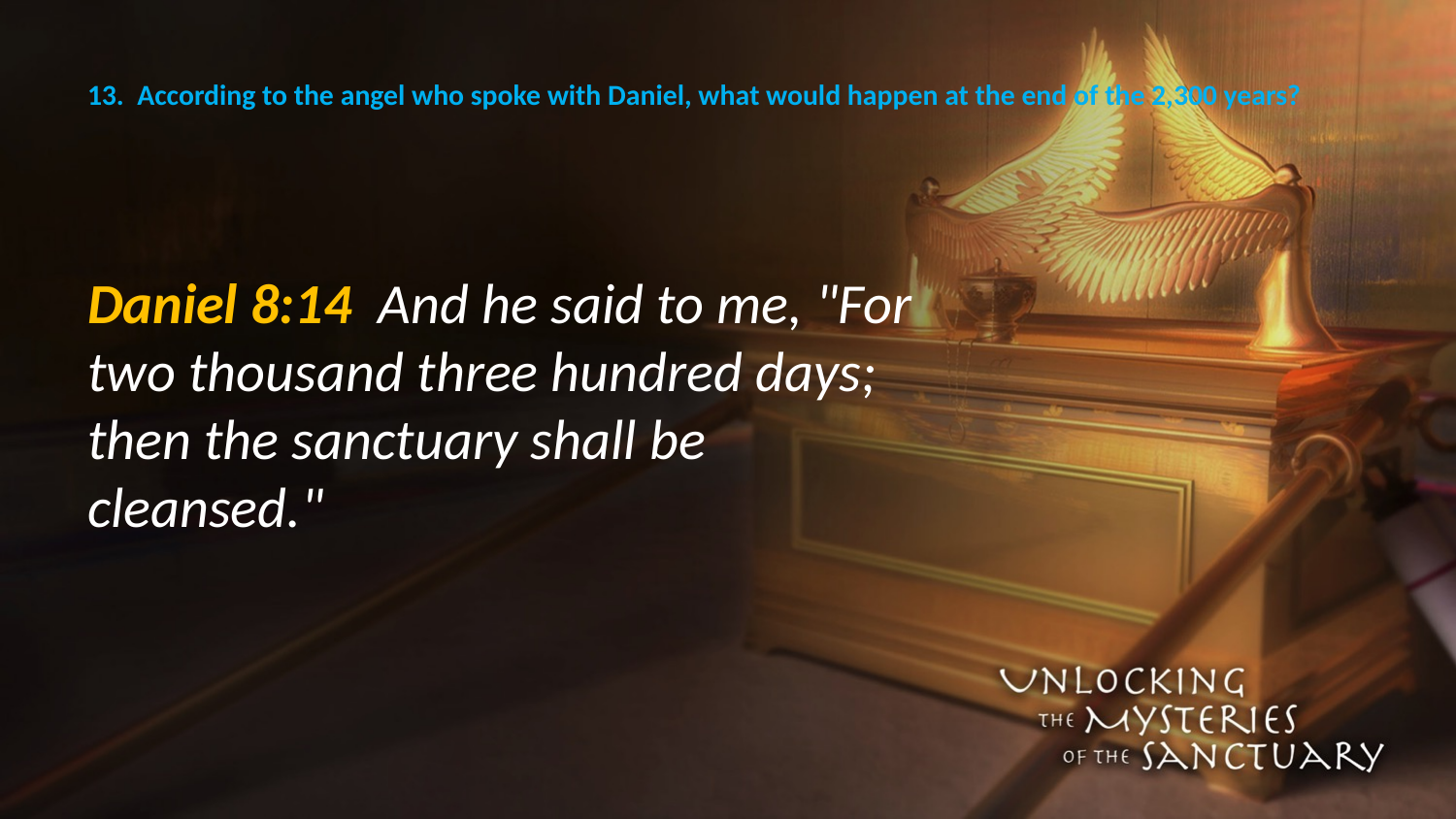

# 13.  According to the angel who spoke with Daniel, what would happen at the end of the 2,300 years?

Daniel 8:14  And he said to me, "For two thousand three hundred days; then the sanctuary shall be cleansed."